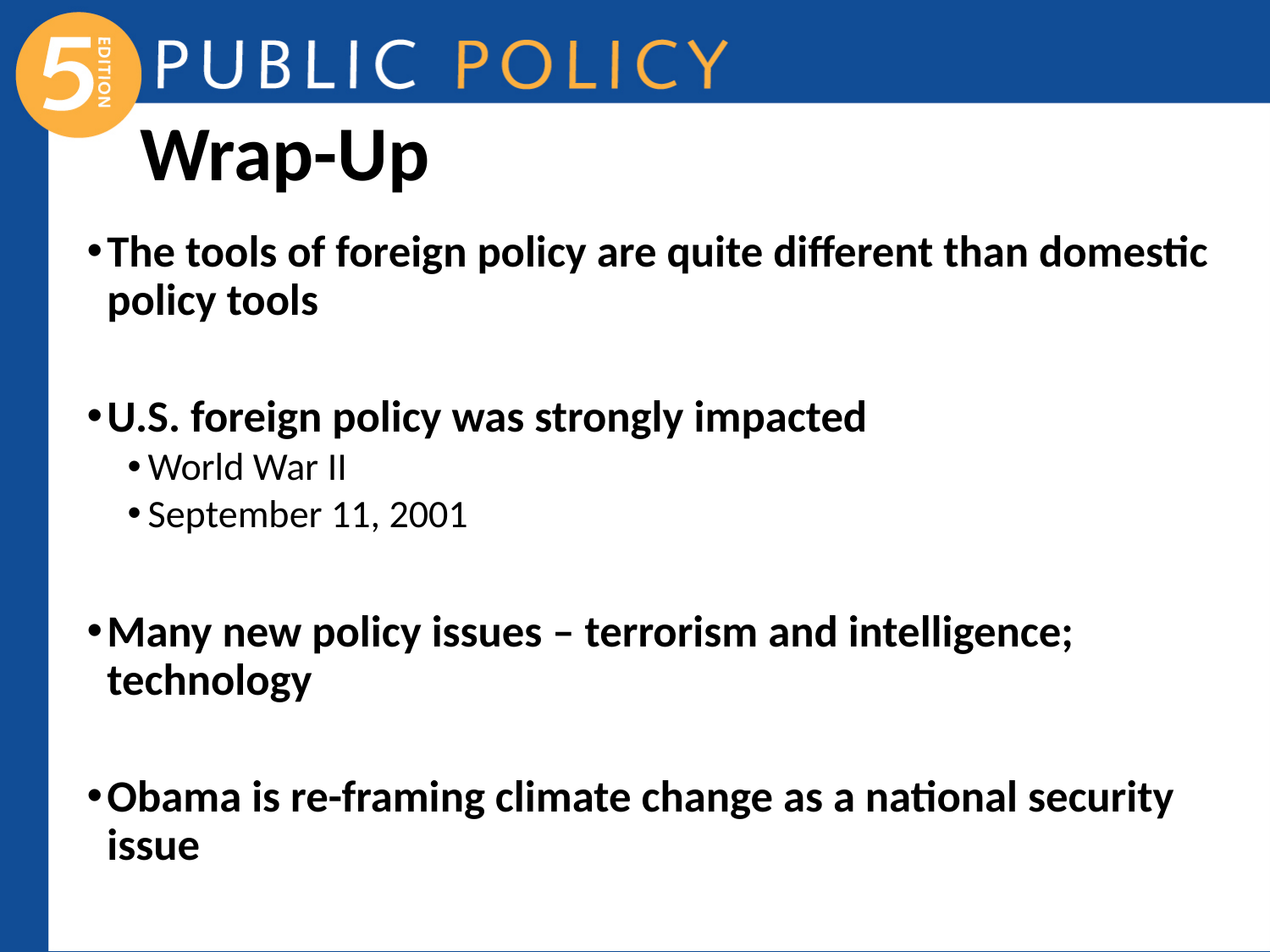

# Wrap-Up
The tools of foreign policy are quite different than domestic policy tools

U.S. foreign policy was strongly impacted
World War II
September 11, 2001

Many new policy issues – terrorism and intelligence; technology

Obama is re-framing climate change as a national security issue